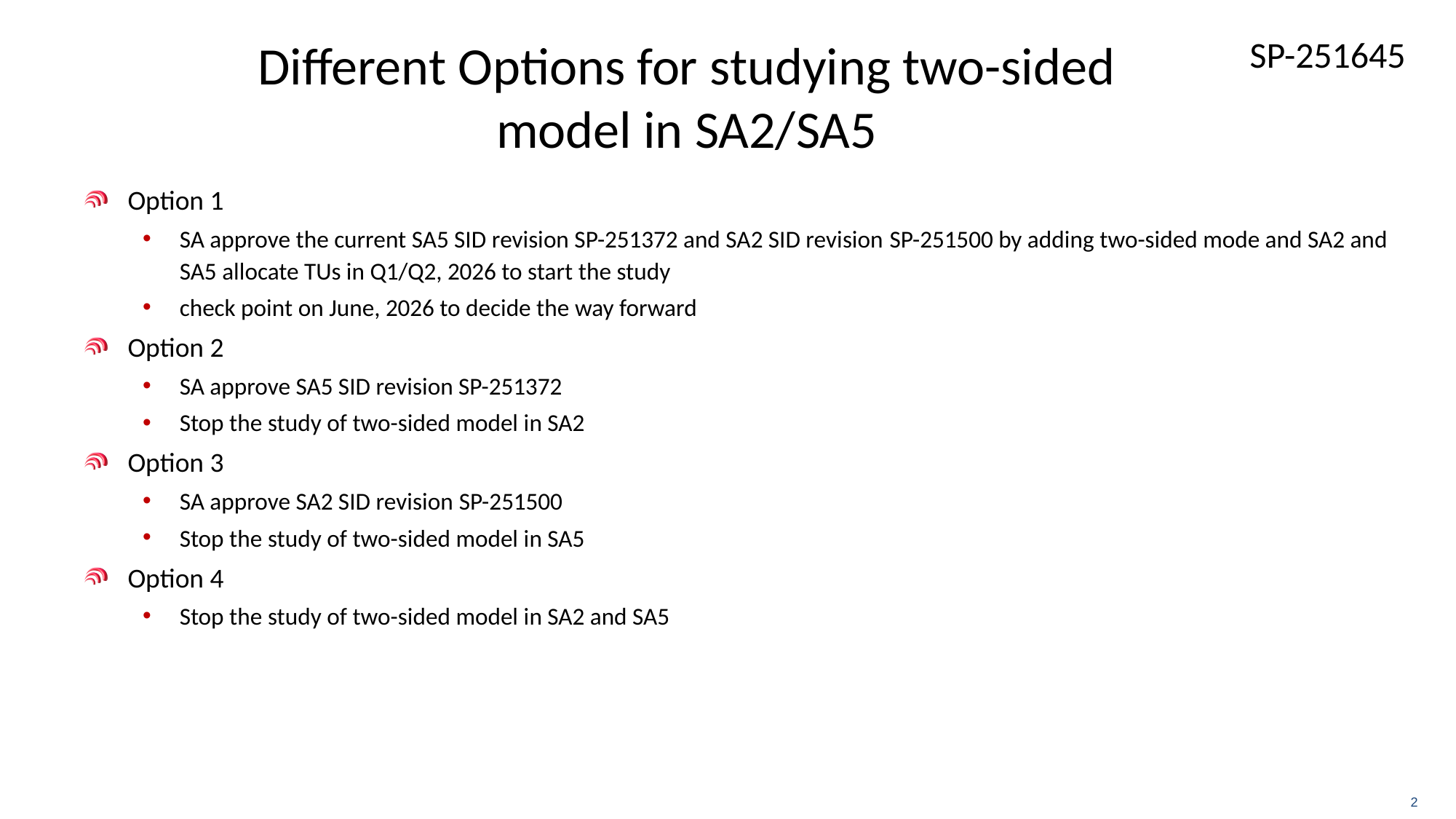

# Different Options for studying two-sided model in SA2/SA5
Option 1
SA approve the current SA5 SID revision SP-251372 and SA2 SID revision SP-251500 by adding two-sided mode and SA2 and SA5 allocate TUs in Q1/Q2, 2026 to start the study
check point on June, 2026 to decide the way forward
Option 2
SA approve SA5 SID revision SP-251372
Stop the study of two-sided model in SA2
Option 3
SA approve SA2 SID revision SP-251500
Stop the study of two-sided model in SA5
Option 4
Stop the study of two-sided model in SA2 and SA5